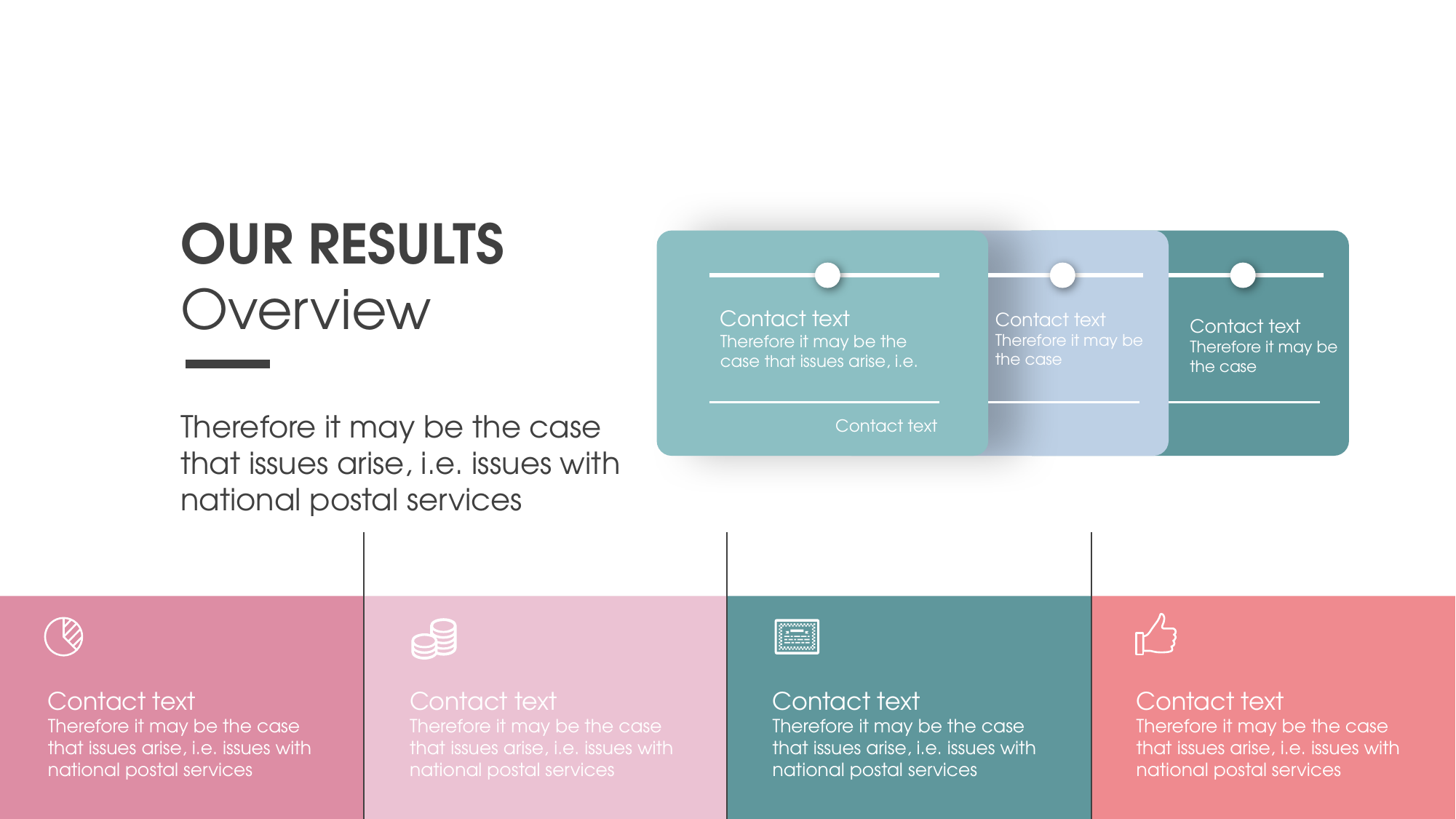

OUR RESULTS
Overview
e7d195523061f1c074694c8bbf98be7b1e4b015d796375963FD28840057458461C7CA0DAD340D15583DEDFC2E3241C4F392EF3A8B4D067B40CF4F149DD7E51F346B0CAB1BCCF6DB2480C67273C6C9E4C33AF3046B1F7F7F0B2A51923447FF2D765CC750011ADC7600C66A8DE278F4F3BF652A6F92B038DDCE276C32D205890E810956E7BBEF46205

Contact text
Therefore it may be the case that issues arise, i.e.
Contact text
Therefore it may be the case
Contact text
Therefore it may be the case
Contact text
Therefore it may be the case that issues arise, i.e. issues with national postal services

Contact text
Therefore it may be the case that issues arise, i.e. issues with national postal services
Contact text
Therefore it may be the case that issues arise, i.e. issues with national postal services
Contact text
Therefore it may be the case that issues arise, i.e. issues with national postal services
Contact text
Therefore it may be the case that issues arise, i.e. issues with national postal services